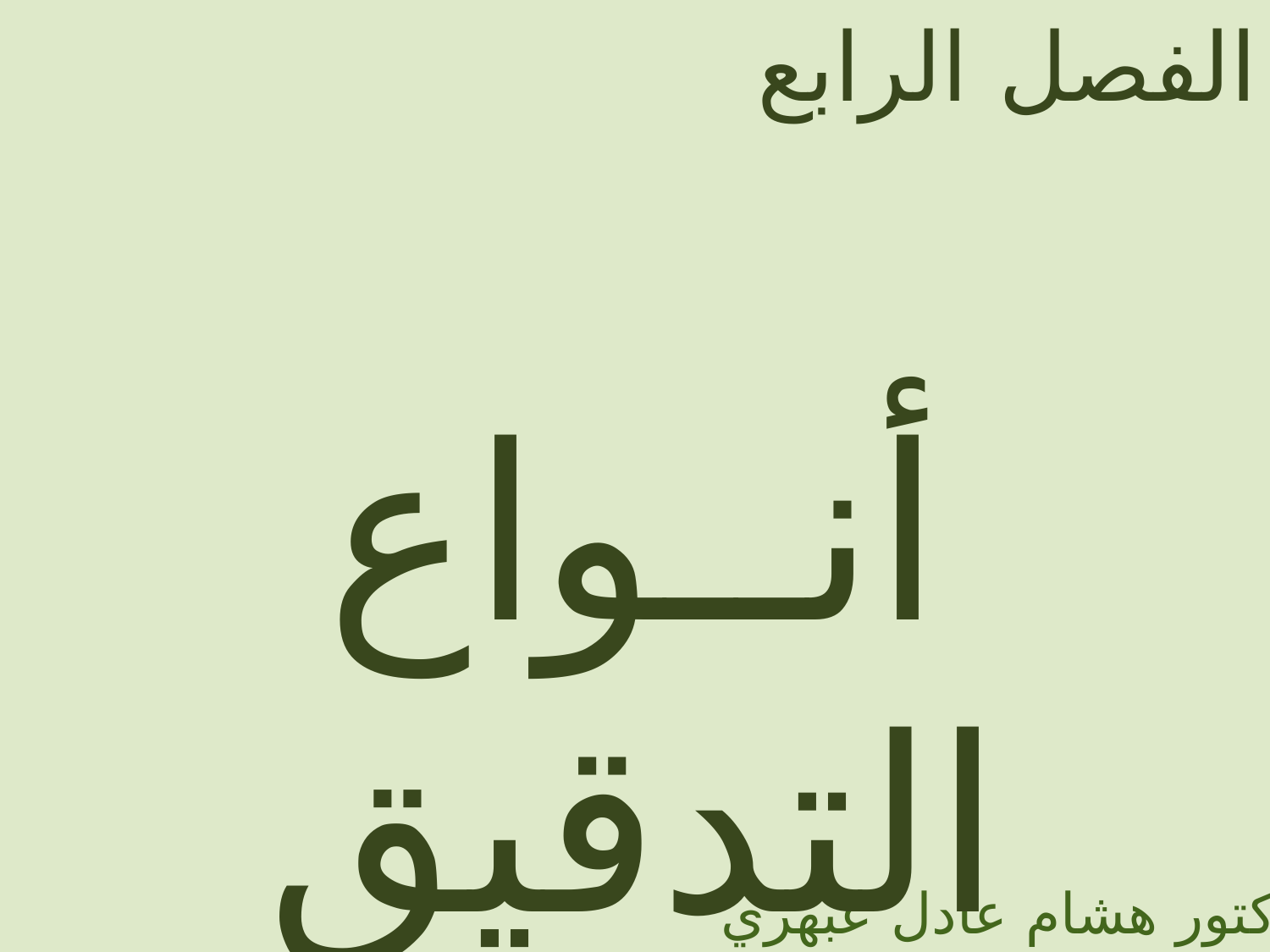

الفصل الرابع
أنــواع التدقيق
الدكتور هشام عادل عبهري